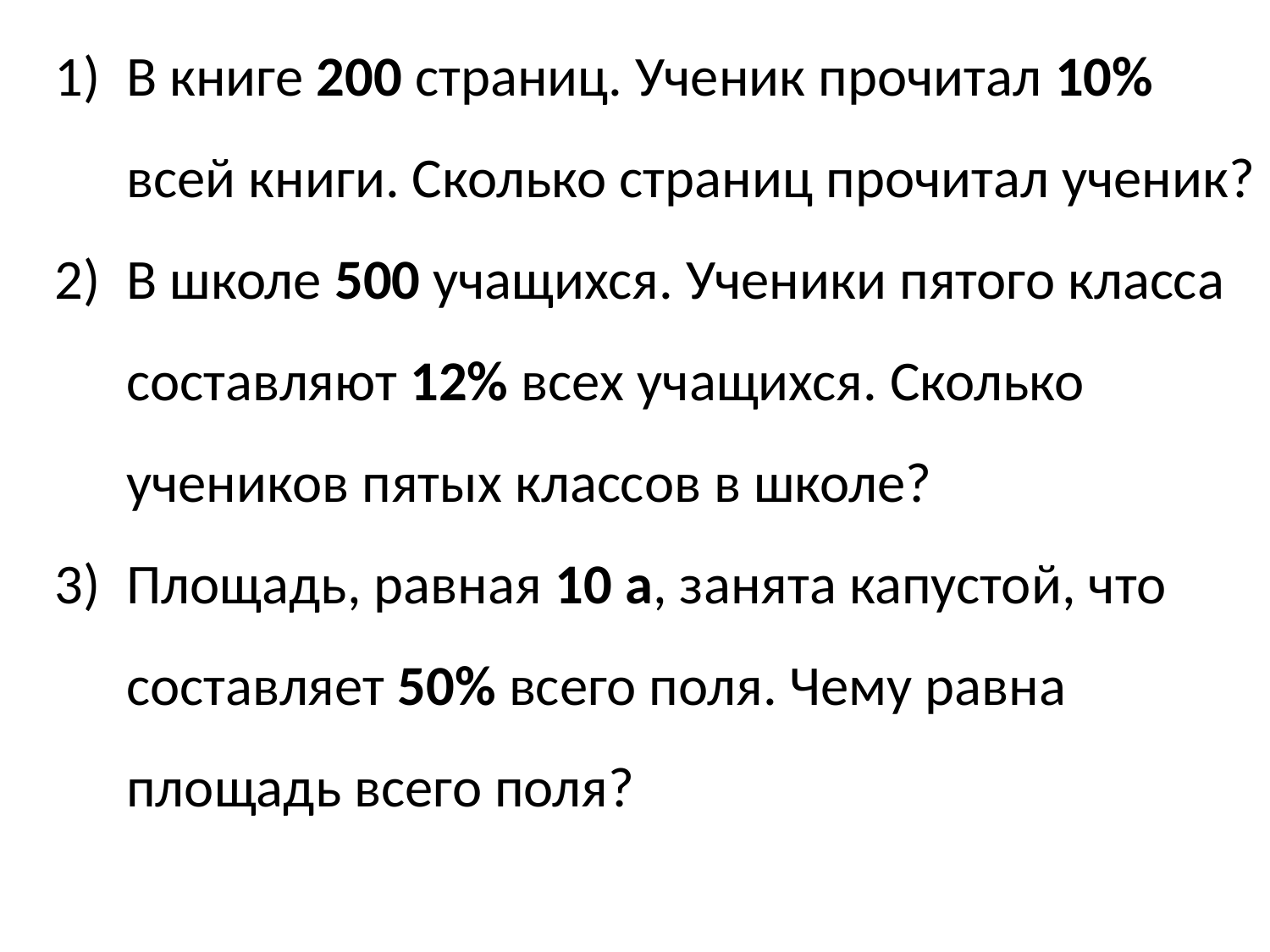

В книге 200 страниц. Ученик прочитал 10% всей книги. Сколько страниц прочитал ученик?
В школе 500 учащихся. Ученики пятого класса составляют 12% всех учащихся. Сколько учеников пятых классов в школе?
Площадь, равная 10 а, занята капустой, что составляет 50% всего поля. Чему равна площадь всего поля?